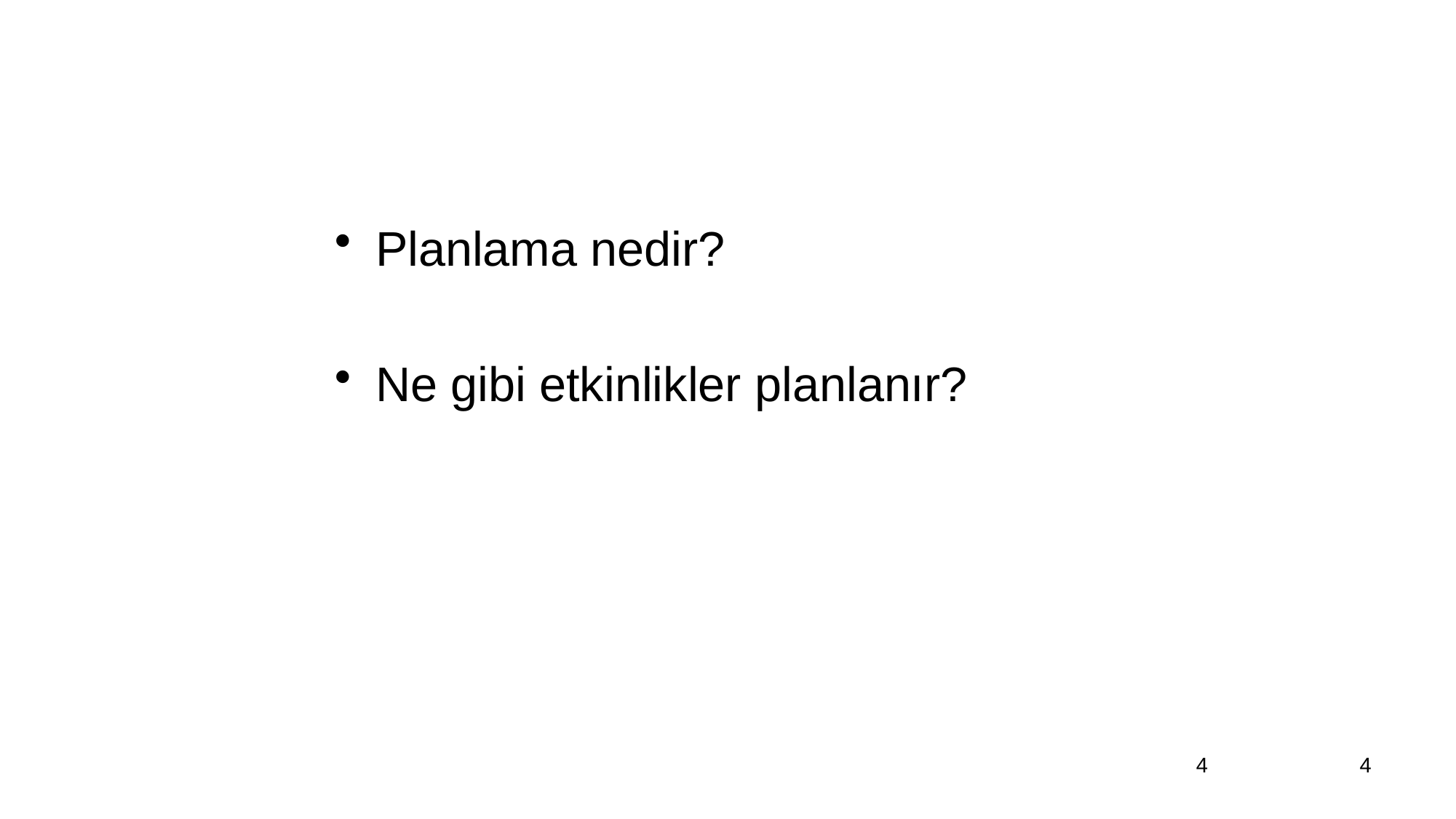

Planlama nedir?

Ne gibi etkinlikler planlanır?
4
4